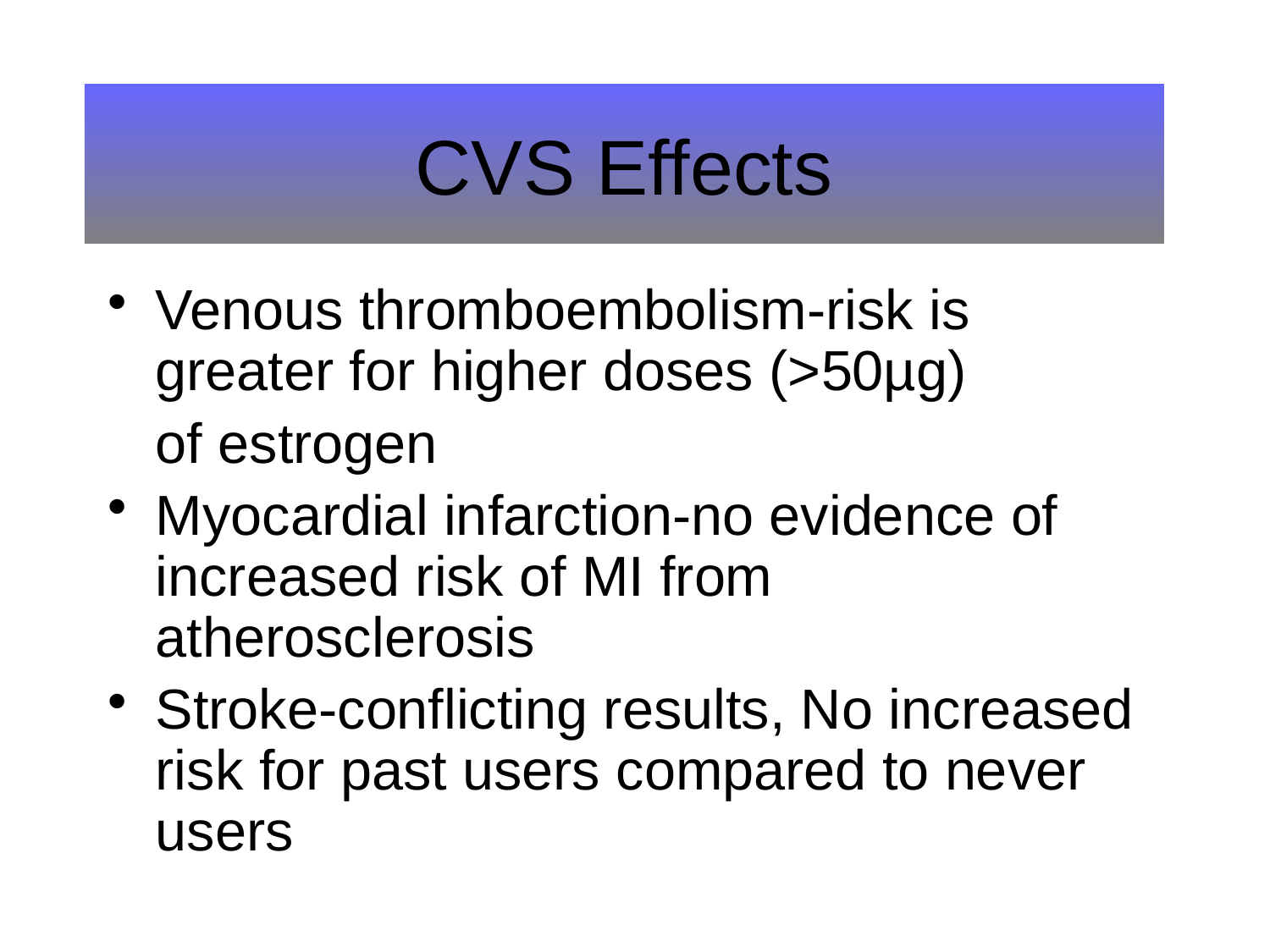

# CVS Effects
Venous thromboembolism-risk is greater for higher doses (>50µg)
	of estrogen
Myocardial infarction-no evidence of increased risk of MI from atherosclerosis
Stroke-conflicting results, No increased risk for past users compared to never users